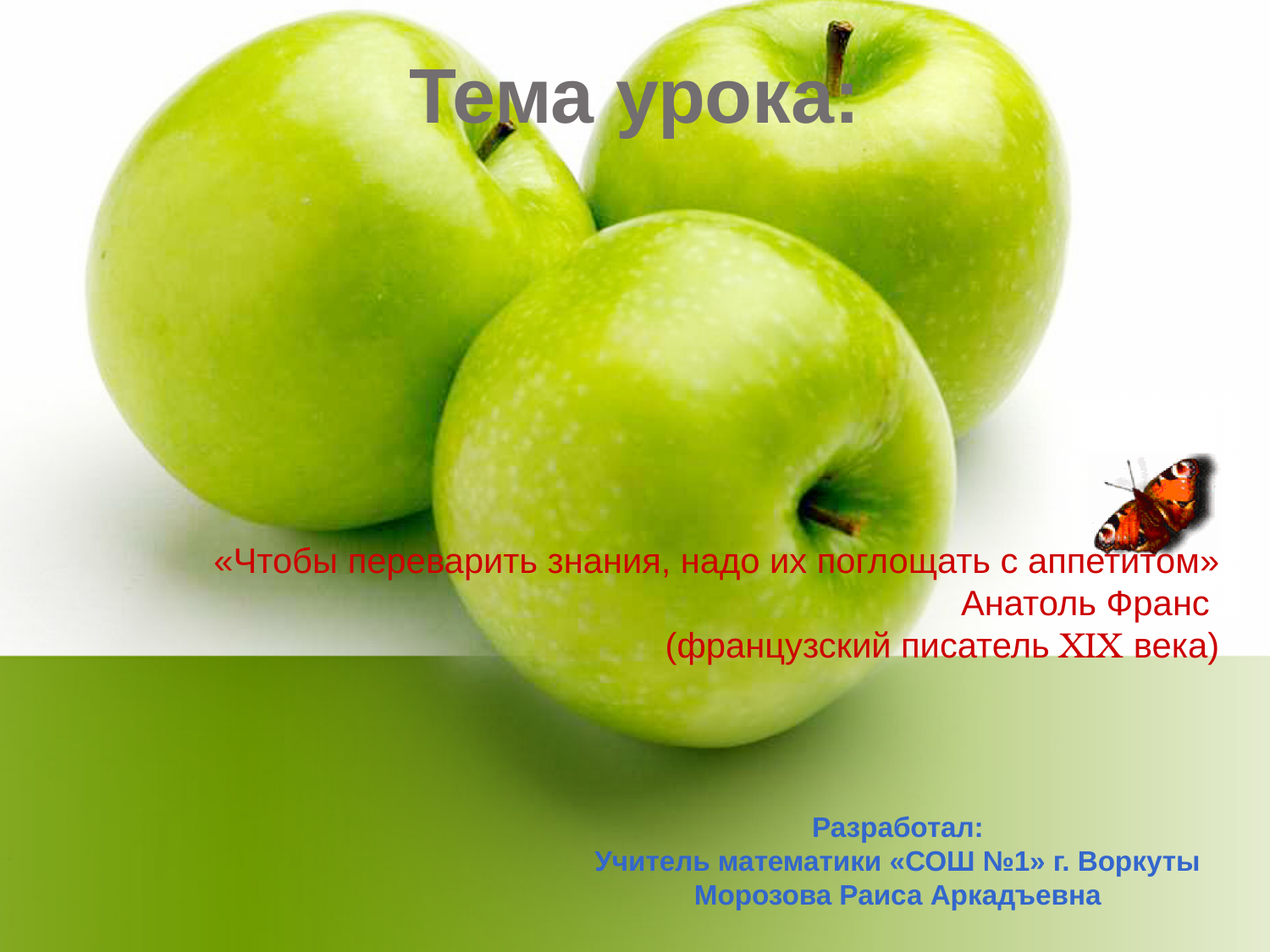

Тема урока:
# «Чтобы переварить знания, надо их поглощать с аппетитом» Анатоль Франс (французский писатель XIX века)
Разработал:
Учитель математики «СОШ №1» г. Воркуты Морозова Раиса Аркадъевна